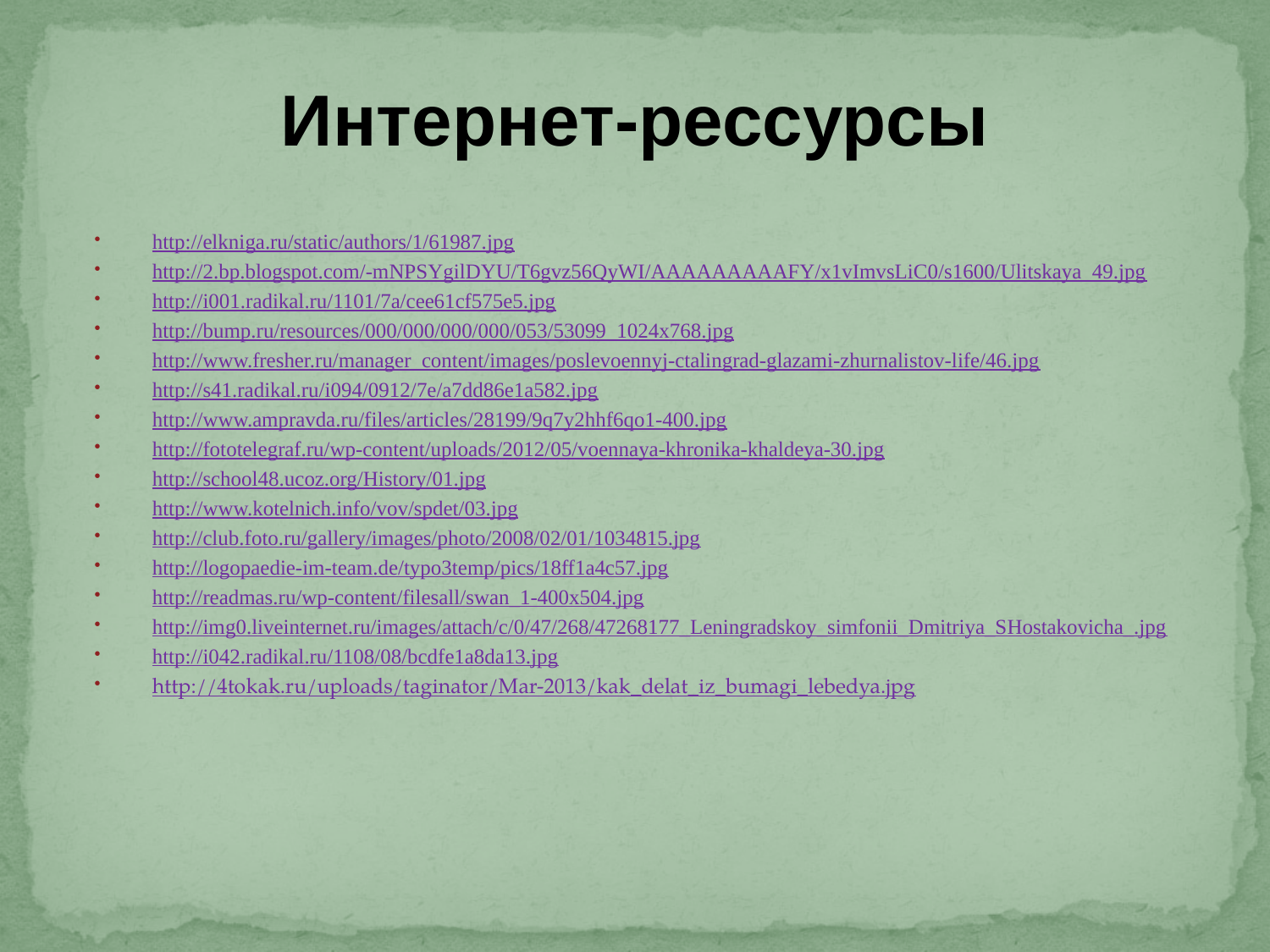

# Интернет-рессурсы
http://elkniga.ru/static/authors/1/61987.jpg
http://2.bp.blogspot.com/-mNPSYgilDYU/T6gvz56QyWI/AAAAAAAAAFY/x1vImvsLiC0/s1600/Ulitskaya_49.jpg
http://i001.radikal.ru/1101/7a/cee61cf575e5.jpg
http://bump.ru/resources/000/000/000/000/053/53099_1024x768.jpg
http://www.fresher.ru/manager_content/images/poslevoennyj-ctalingrad-glazami-zhurnalistov-life/46.jpg
http://s41.radikal.ru/i094/0912/7e/a7dd86e1a582.jpg
http://www.ampravda.ru/files/articles/28199/9q7y2hhf6qo1-400.jpg
http://fototelegraf.ru/wp-content/uploads/2012/05/voennaya-khronika-khaldeya-30.jpg
http://school48.ucoz.org/History/01.jpg
http://www.kotelnich.info/vov/spdet/03.jpg
http://club.foto.ru/gallery/images/photo/2008/02/01/1034815.jpg
http://logopaedie-im-team.de/typo3temp/pics/18ff1a4c57.jpg
http://readmas.ru/wp-content/filesall/swan_1-400x504.jpg
http://img0.liveinternet.ru/images/attach/c/0/47/268/47268177_Leningradskoy_simfonii_Dmitriya_SHostakovicha_.jpg
http://i042.radikal.ru/1108/08/bcdfe1a8da13.jpg
http://4tokak.ru/uploads/taginator/Mar-2013/kak_delat_iz_bumagi_lebedya.jpg